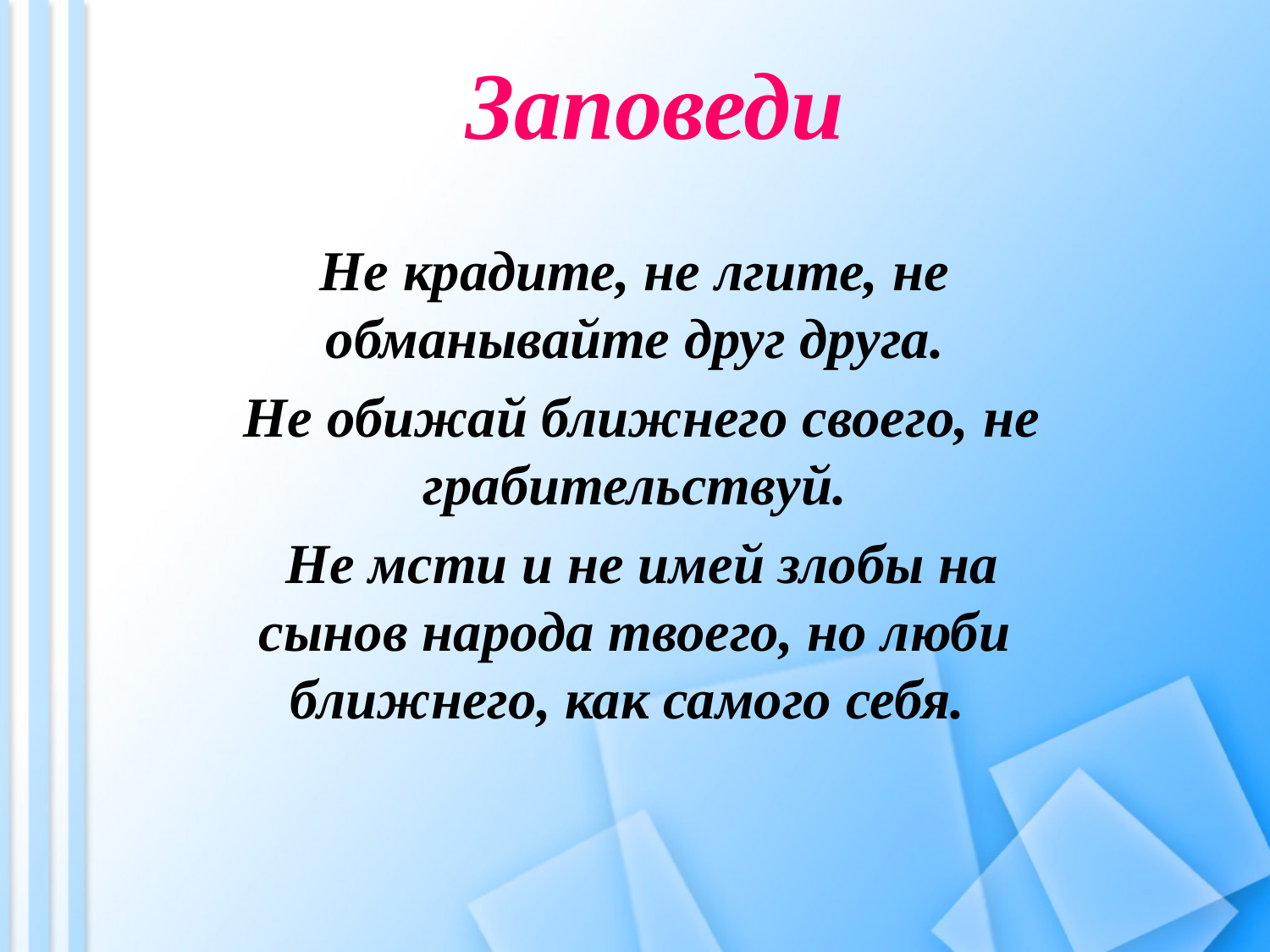

# Заповеди

Не крадите, не лгите, не обманывайте друг друга.
 Не обижай ближнего своего, не грабительствуй.
 Не мсти и не имей злобы на сынов народа твоего, но люби ближнего, как самого себя.